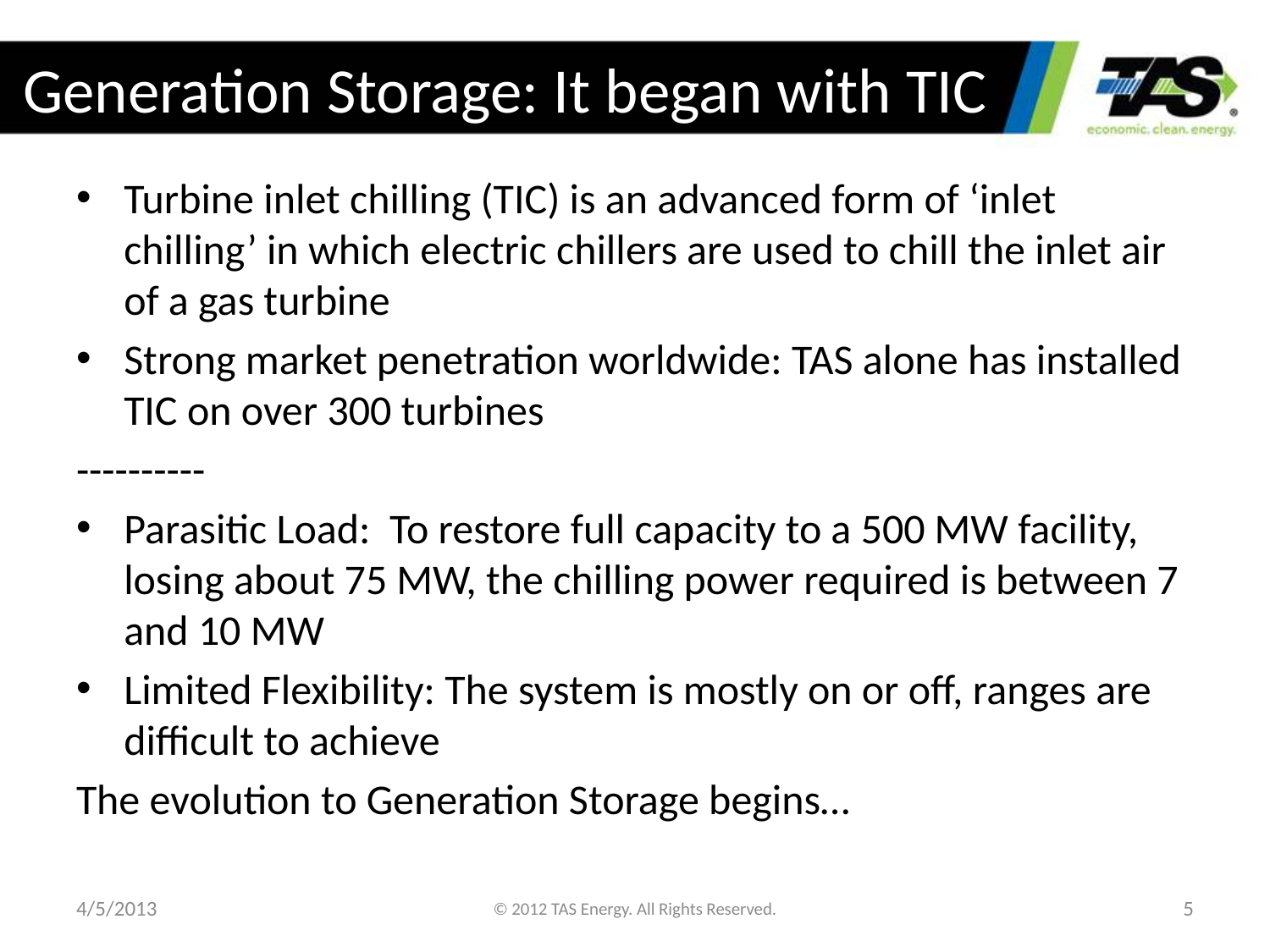

# Generation Storage: It began with TIC
Turbine inlet chilling (TIC) is an advanced form of ‘inlet chilling’ in which electric chillers are used to chill the inlet air of a gas turbine
Strong market penetration worldwide: TAS alone has installed TIC on over 300 turbines
----------
Parasitic Load:  To restore full capacity to a 500 MW facility, losing about 75 MW, the chilling power required is between 7 and 10 MW
Limited Flexibility: The system is mostly on or off, ranges are difficult to achieve
The evolution to Generation Storage begins…
4/5/2013
© 2012 TAS Energy. All Rights Reserved.
5